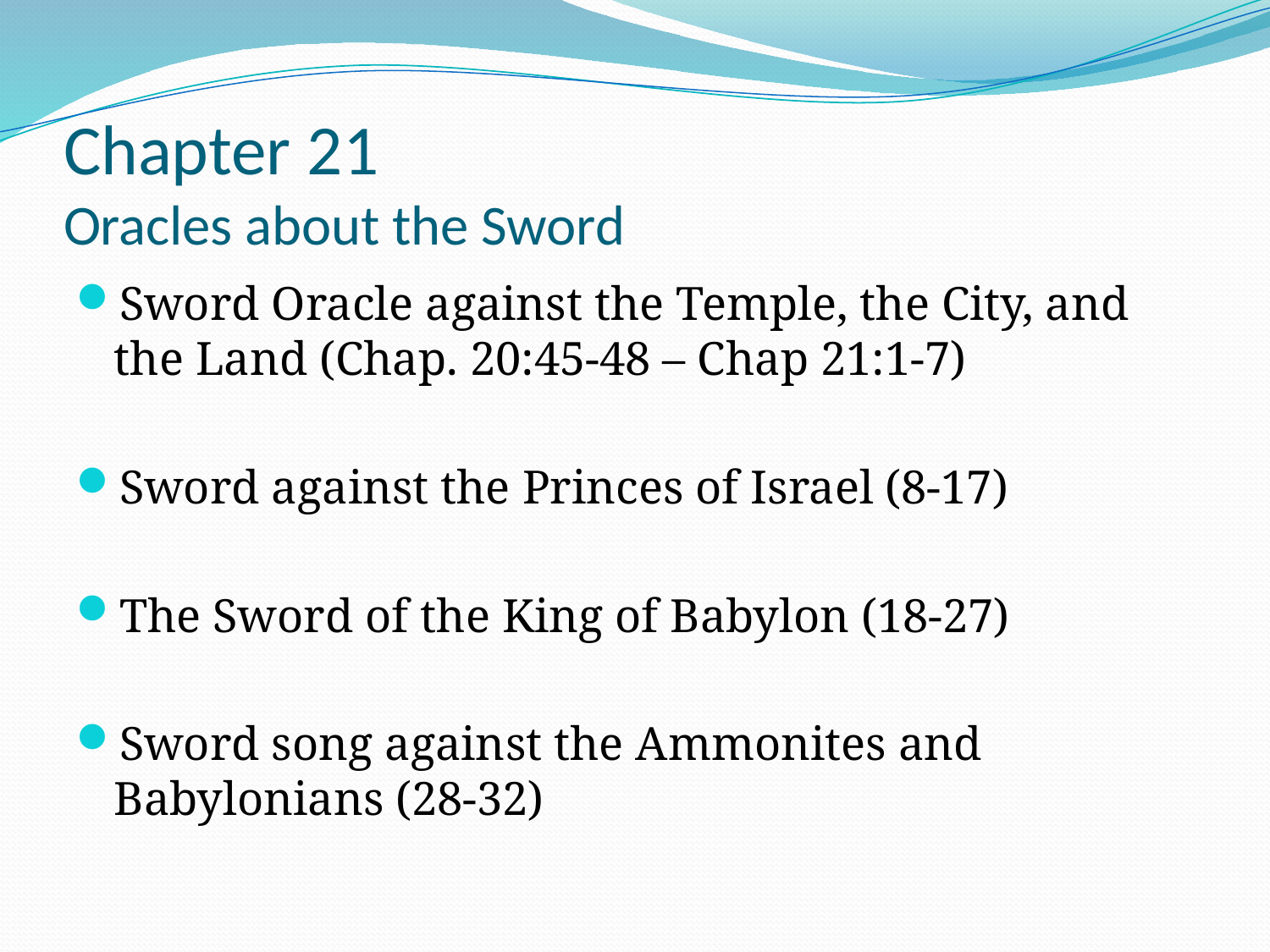

# Chapter 21 Oracles about the Sword
Sword Oracle against the Temple, the City, and the Land (Chap. 20:45-48 – Chap 21:1-7)

Sword against the Princes of Israel (8-17)

The Sword of the King of Babylon (18-27)

Sword song against the Ammonites and Babylonians (28-32)